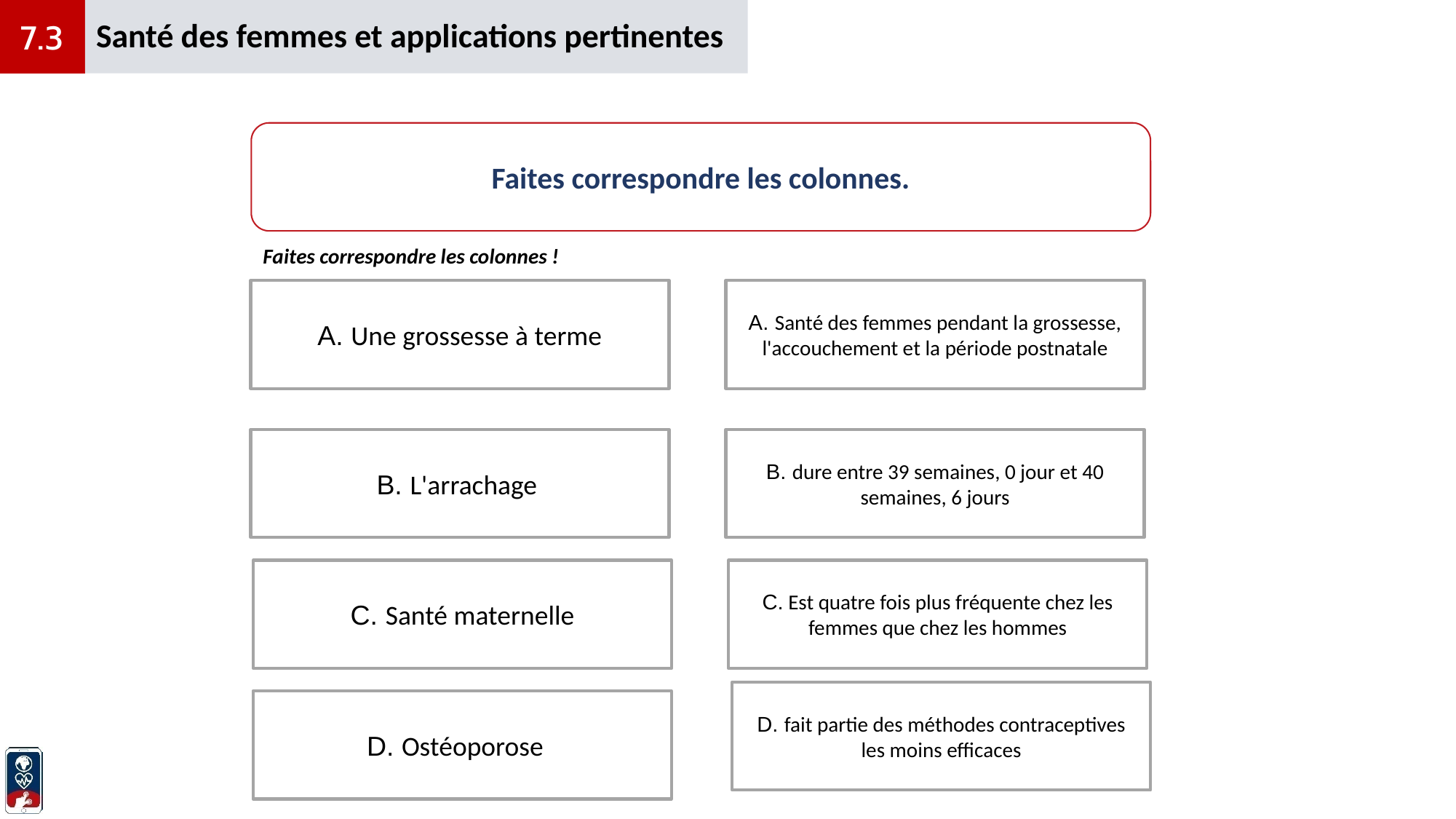

Santé des femmes et applications pertinentes
7.3
Faites correspondre les colonnes.
Faites correspondre les colonnes !
A. Une grossesse à terme
A. Santé des femmes pendant la grossesse, l'accouchement et la période postnatale
B. L'arrachage
B. dure entre 39 semaines, 0 jour et 40 semaines, 6 jours
C. Santé maternelle
C. Est quatre fois plus fréquente chez les femmes que chez les hommes
D. fait partie des méthodes contraceptives les moins efficaces
D. Ostéoporose